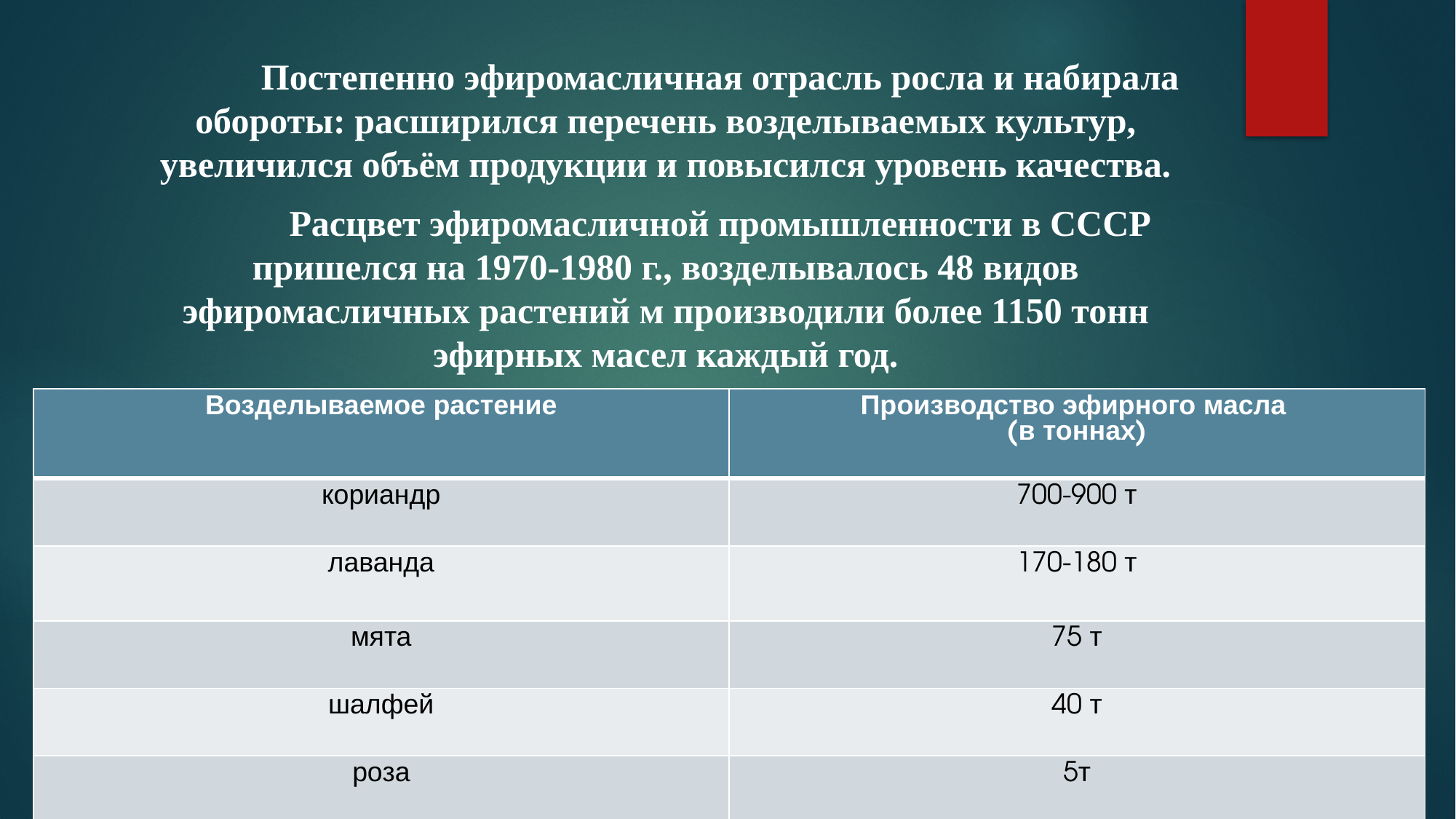

Постепенно эфиромасличная отрасль росла и набирала обороты: расширился перечень возделываемых культур, увеличился объём продукции и повысился уровень качества.
	Расцвет эфиромасличной промышленности в СССР пришелся на 1970-1980 г., возделывалось 48 видов эфиромасличных растений м производили более 1150 тонн эфирных масел каждый год.

| Возделываемое растение | Производство эфирного масла (в тоннах) |
| --- | --- |
| кориандр | 700-900 т |
| лаванда | 170-180 т |
| мята | 75 т |
| шалфей | 40 т |
| роза | 5т |